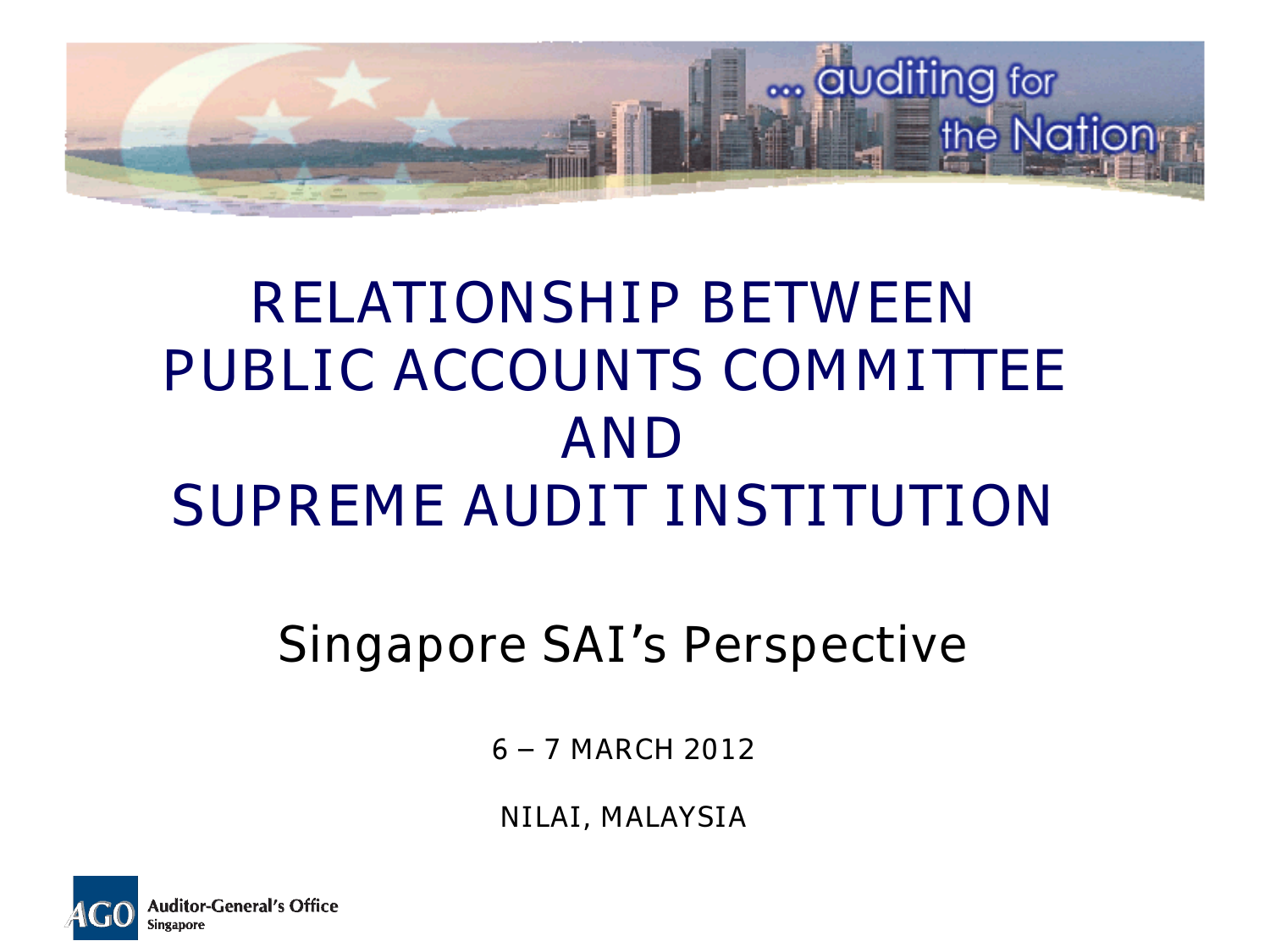

RELATIONSHIP BETWEEN
PUBLIC ACCOUNTS COMMITTEE
 AND
SUPREME AUDIT INSTITUTION

Singapore SAI’s Perspective

6 – 7 MARCH 2012

NILAI, MALAYSIA